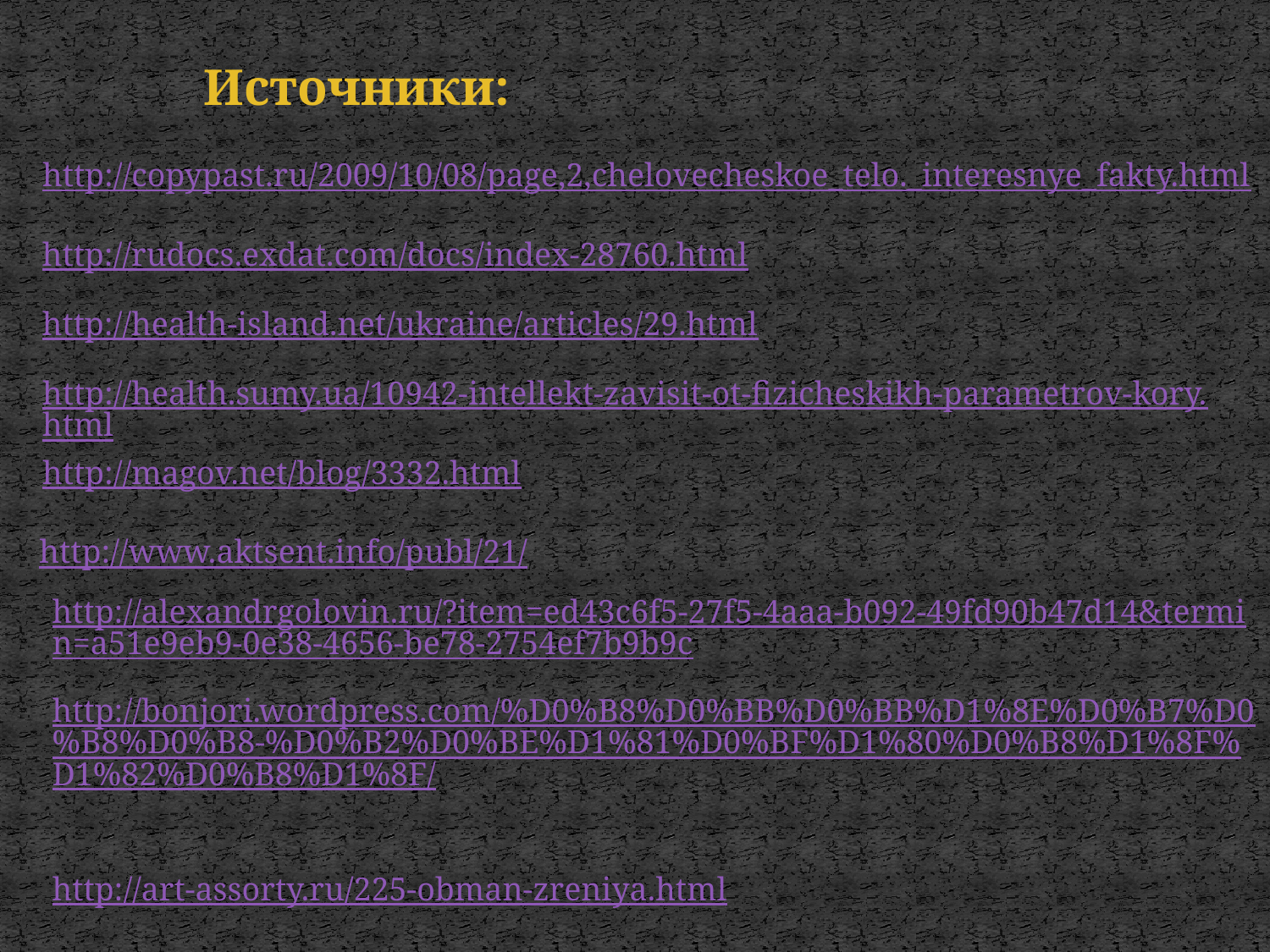

Источники:
http://copypast.ru/2009/10/08/page,2,chelovecheskoe_telo._interesnye_fakty.html
http://rudocs.exdat.com/docs/index-28760.html
http://health-island.net/ukraine/articles/29.html
http://health.sumy.ua/10942-intellekt-zavisit-ot-fizicheskikh-parametrov-kory.html
http://magov.net/blog/3332.html
http://www.aktsent.info/publ/21/
http://alexandrgolovin.ru/?item=ed43c6f5-27f5-4aaa-b092-49fd90b47d14&termin=a51e9eb9-0e38-4656-be78-2754ef7b9b9c
http://bonjori.wordpress.com/%D0%B8%D0%BB%D0%BB%D1%8E%D0%B7%D0%B8%D0%B8-%D0%B2%D0%BE%D1%81%D0%BF%D1%80%D0%B8%D1%8F%D1%82%D0%B8%D1%8F/
http://art-assorty.ru/225-obman-zreniya.html